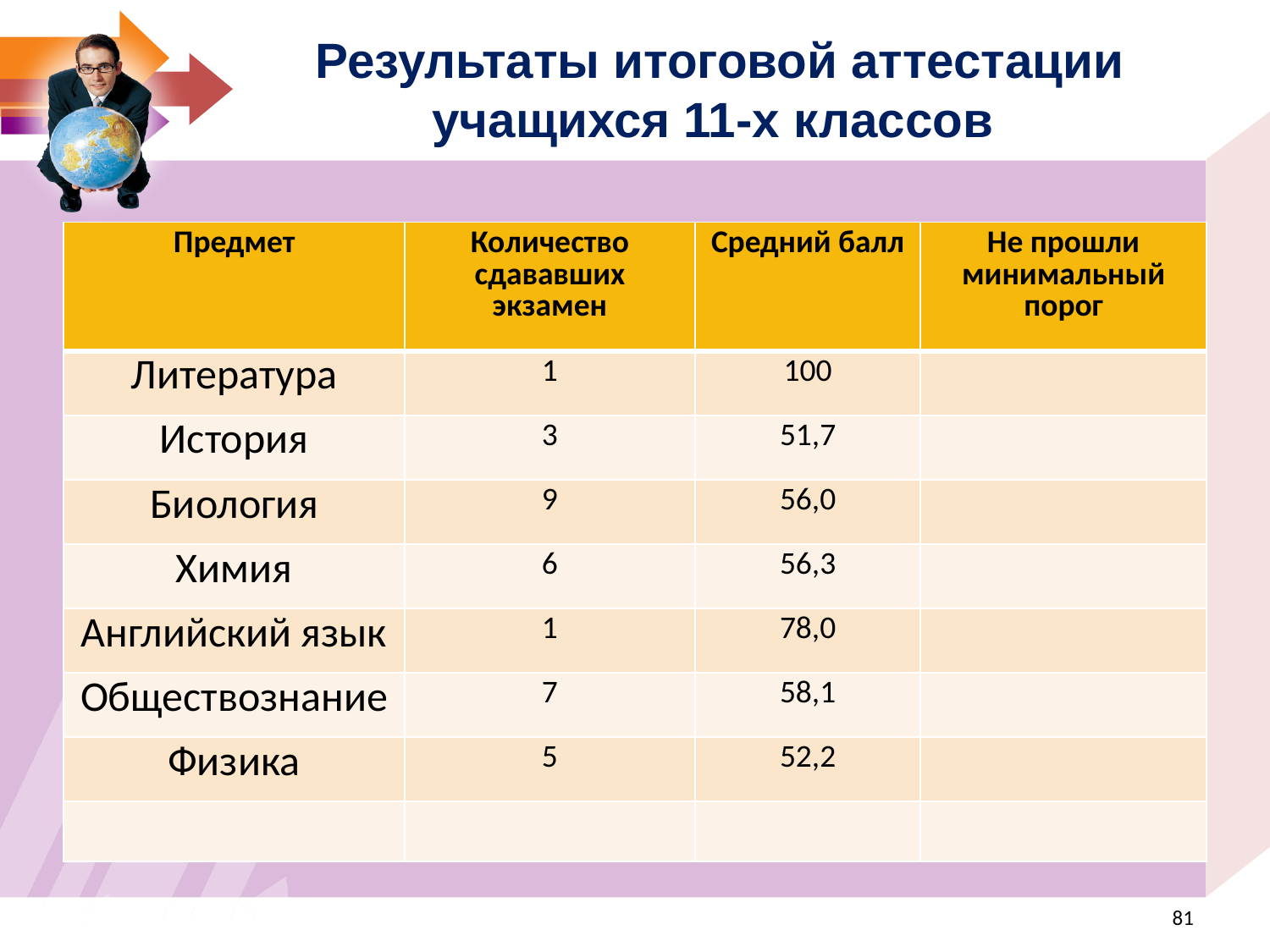

Результаты итоговой аттестации учащихся 11-х классов
| Предмет | Количество сдававших экзамен | Средний балл | Не прошли минимальный порог |
| --- | --- | --- | --- |
| Литература | 1 | 100 |  |
| История | 3 | 51,7 |  |
| Биология | 9 | 56,0 |  |
| Химия | 6 | 56,3 |  |
| Английский язык | 1 | 78,0 |  |
| Обществознание | 7 | 58,1 |  |
| Физика | 5 | 52,2 |  |
|  |  |  |  |
81